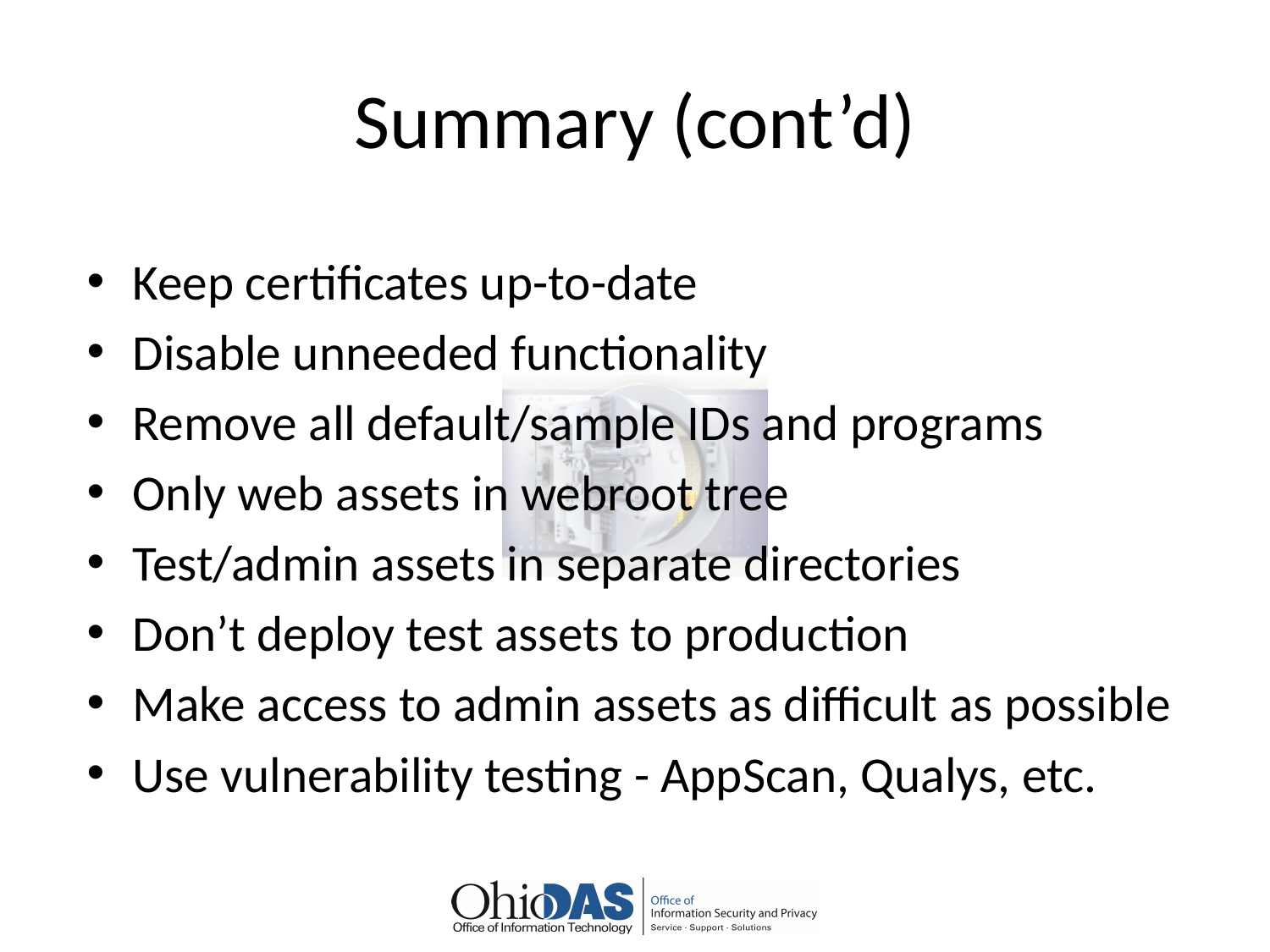

# Summary (cont’d)
Keep certificates up-to-date
Disable unneeded functionality
Remove all default/sample IDs and programs
Only web assets in webroot tree
Test/admin assets in separate directories
Don’t deploy test assets to production
Make access to admin assets as difficult as possible
Use vulnerability testing - AppScan, Qualys, etc.